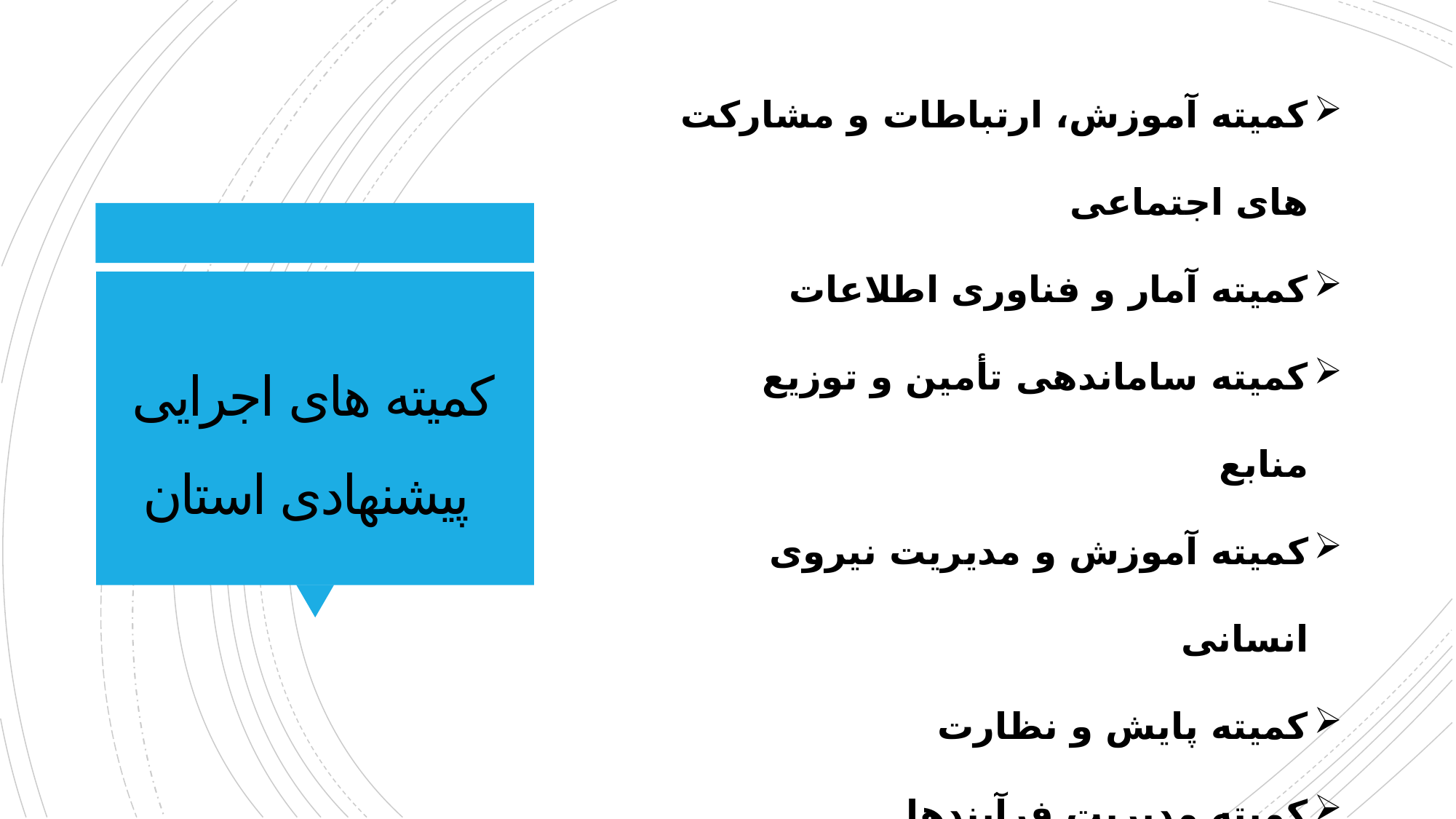

کمیته آموزش، ارتباطات و مشارکت های اجتماعی
کمیته آمار و فناوری اطلاعات
کمیته ساماندهی تأمین و توزیع منابع
کمیته آموزش و مدیریت نیروی انسانی
کمیته پایش و نظارت
کمیته مدیریت فرآیندها
کمیته نظام ارجاع
# کمیته های اجرایی پیشنهادی استان